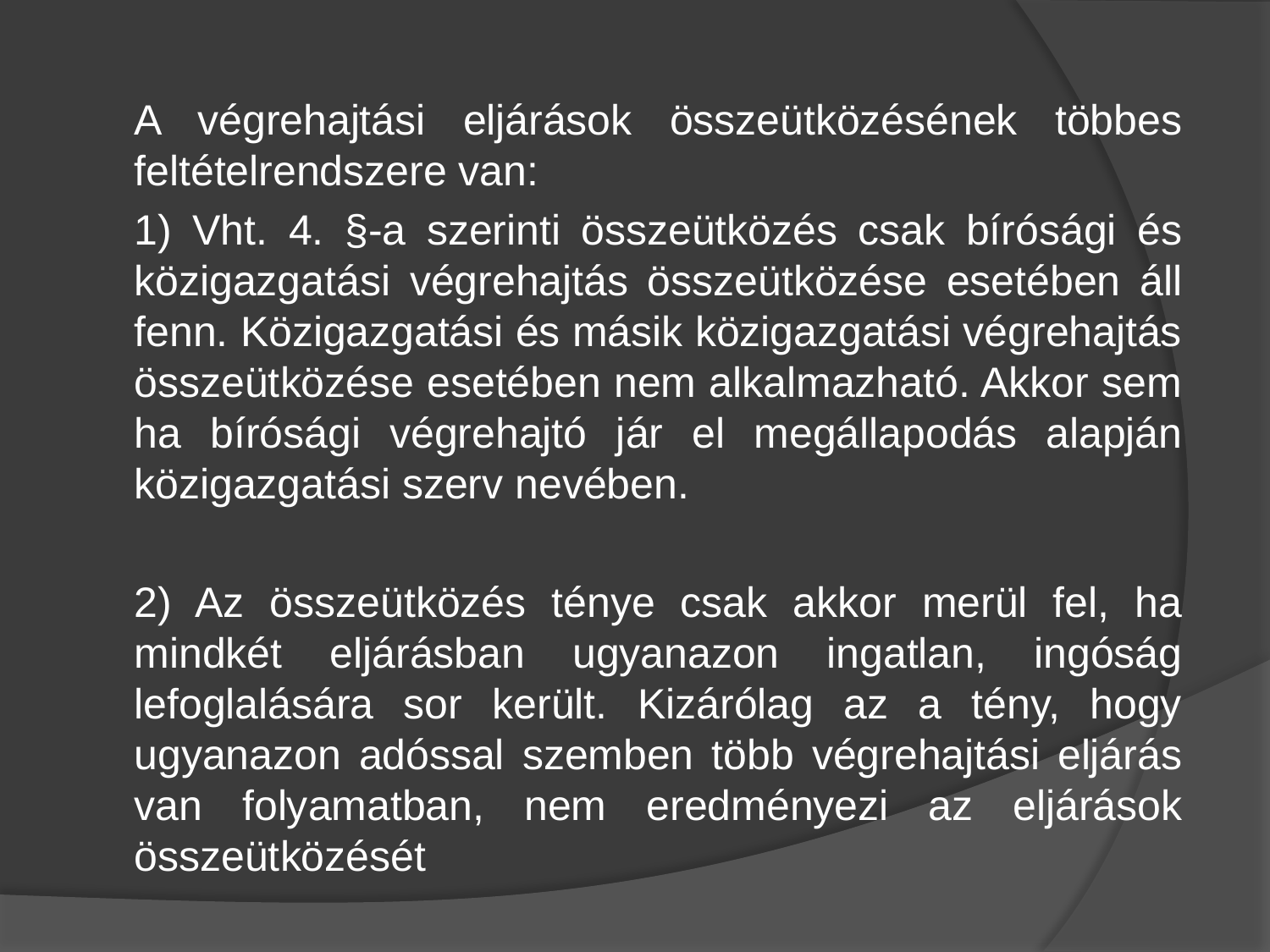

#
	A végrehajtási eljárások összeütközésének többes feltételrendszere van:
 	1) Vht. 4. §-a szerinti összeütközés csak bírósági és közigazgatási végrehajtás összeütközése esetében áll fenn. Közigazgatási és másik közigazgatási végrehajtás összeütközése esetében nem alkalmazható. Akkor sem ha bírósági végrehajtó jár el megállapodás alapján közigazgatási szerv nevében.

	2) Az összeütközés ténye csak akkor merül fel, ha mindkét eljárásban ugyanazon ingatlan, ingóság lefoglalására sor került. Kizárólag az a tény, hogy ugyanazon adóssal szemben több végrehajtási eljárás van folyamatban, nem eredményezi az eljárások összeütközését